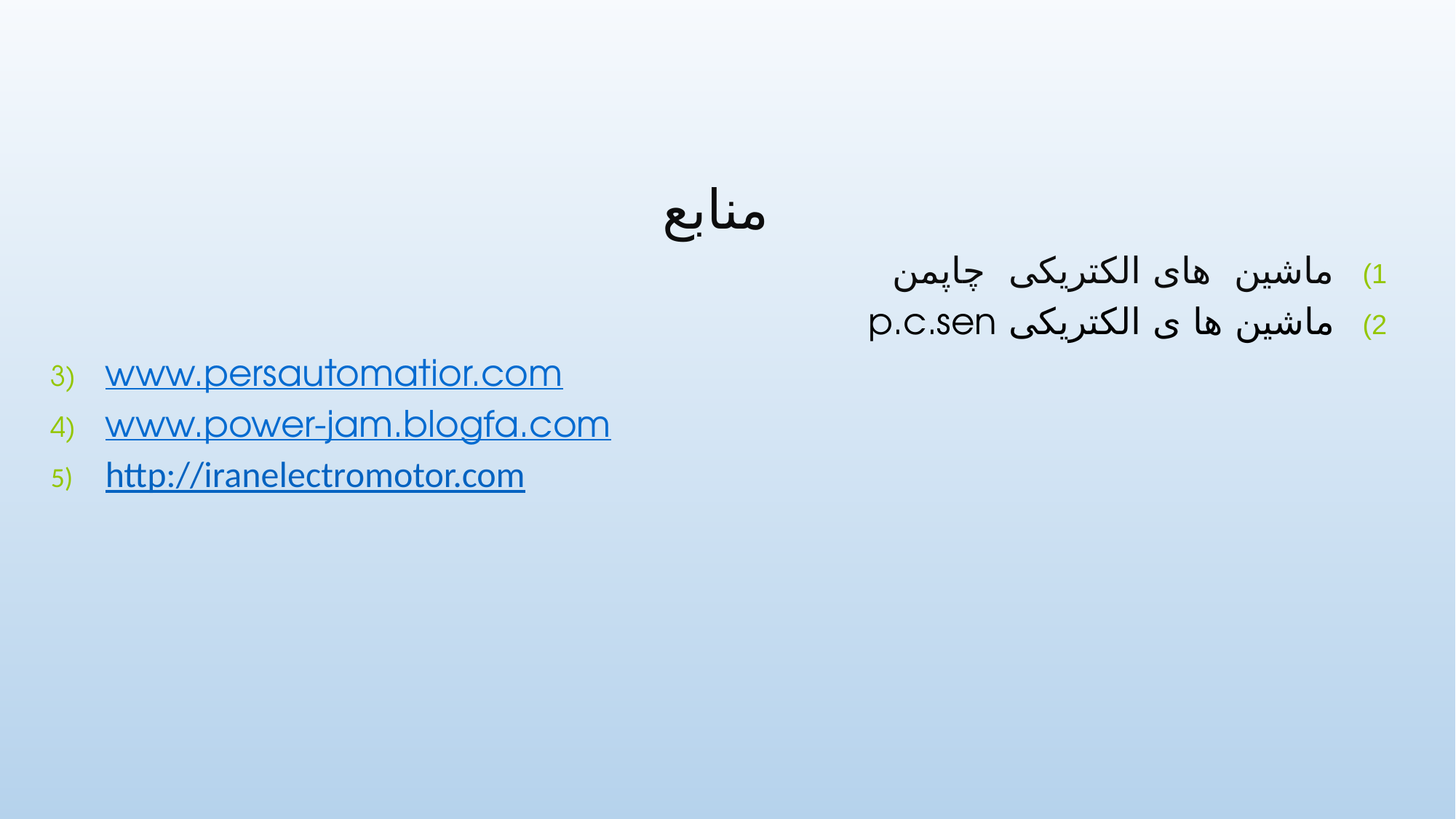

منابع
ماشین  های الکتریکی  چاپمن
ماشین ها ی الکتریکی p.c.sen
www.persautomatior.com
www.power-jam.blogfa.com
http://iranelectromotor.com